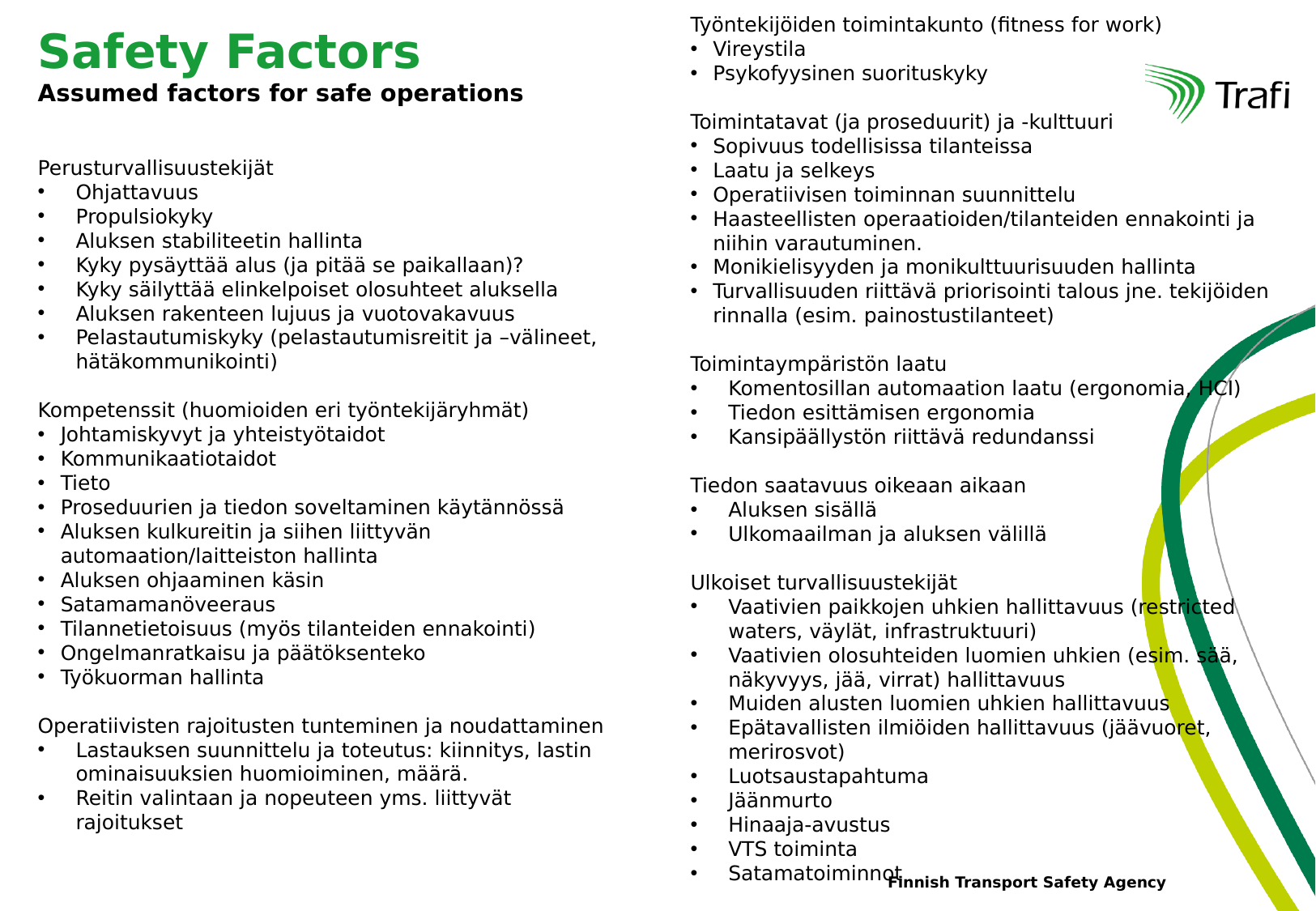

Työntekijöiden toimintakunto (fitness for work)
Vireystila
Psykofyysinen suorituskyky

Toimintatavat (ja proseduurit) ja -kulttuuri
Sopivuus todellisissa tilanteissa
Laatu ja selkeys
Operatiivisen toiminnan suunnittelu
Haasteellisten operaatioiden/tilanteiden ennakointi ja niihin varautuminen.
Monikielisyyden ja monikulttuurisuuden hallinta
Turvallisuuden riittävä priorisointi talous jne. tekijöiden rinnalla (esim. painostustilanteet)

Toimintaympäristön laatu
Komentosillan automaation laatu (ergonomia, HCI)
Tiedon esittämisen ergonomia
Kansipäällystön riittävä redundanssi
Tiedon saatavuus oikeaan aikaan
Aluksen sisällä
Ulkomaailman ja aluksen välillä

Ulkoiset turvallisuustekijät
Vaativien paikkojen uhkien hallittavuus (restricted waters, väylät, infrastruktuuri)
Vaativien olosuhteiden luomien uhkien (esim. sää, näkyvyys, jää, virrat) hallittavuus
Muiden alusten luomien uhkien hallittavuus
Epätavallisten ilmiöiden hallittavuus (jäävuoret, merirosvot)
Luotsaustapahtuma
Jäänmurto
Hinaaja-avustus
VTS toiminta
Satamatoiminnot
Safety Factors
Assumed factors for safe operations

Perusturvallisuustekijät
Ohjattavuus
Propulsiokyky
Aluksen stabiliteetin hallinta
Kyky pysäyttää alus (ja pitää se paikallaan)?
Kyky säilyttää elinkelpoiset olosuhteet aluksella
Aluksen rakenteen lujuus ja vuotovakavuus
Pelastautumiskyky (pelastautumisreitit ja –välineet, hätäkommunikointi)

Kompetenssit (huomioiden eri työntekijäryhmät)
Johtamiskyvyt ja yhteistyötaidot
Kommunikaatiotaidot
Tieto
Proseduurien ja tiedon soveltaminen käytännössä
Aluksen kulkureitin ja siihen liittyvän automaation/laitteiston hallinta
Aluksen ohjaaminen käsin
Satamamanöveeraus
Tilannetietoisuus (myös tilanteiden ennakointi)
Ongelmanratkaisu ja päätöksenteko
Työkuorman hallinta

Operatiivisten rajoitusten tunteminen ja noudattaminen
Lastauksen suunnittelu ja toteutus: kiinnitys, lastin ominaisuuksien huomioiminen, määrä.
Reitin valintaan ja nopeuteen yms. liittyvät rajoitukset
15.6.2015
Ville Autero
14